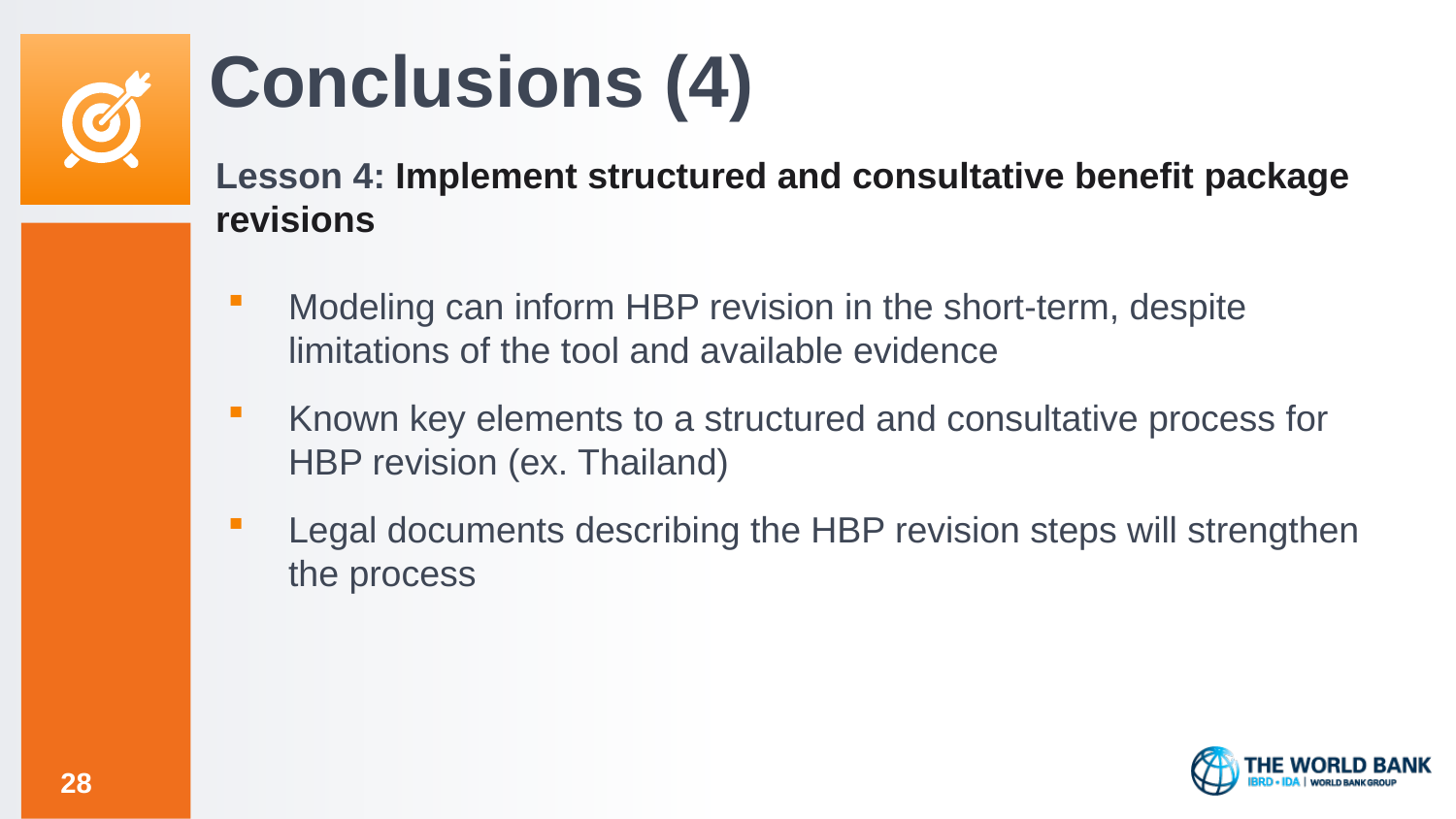

# Conclusions (4)

Lesson 4: Implement structured and consultative benefit package revisions

Modeling can inform HBP revision in the short-term, despite limitations of the tool and available evidence
Known key elements to a structured and consultative process for HBP revision (ex. Thailand)
Legal documents describing the HBP revision steps will strengthen the process